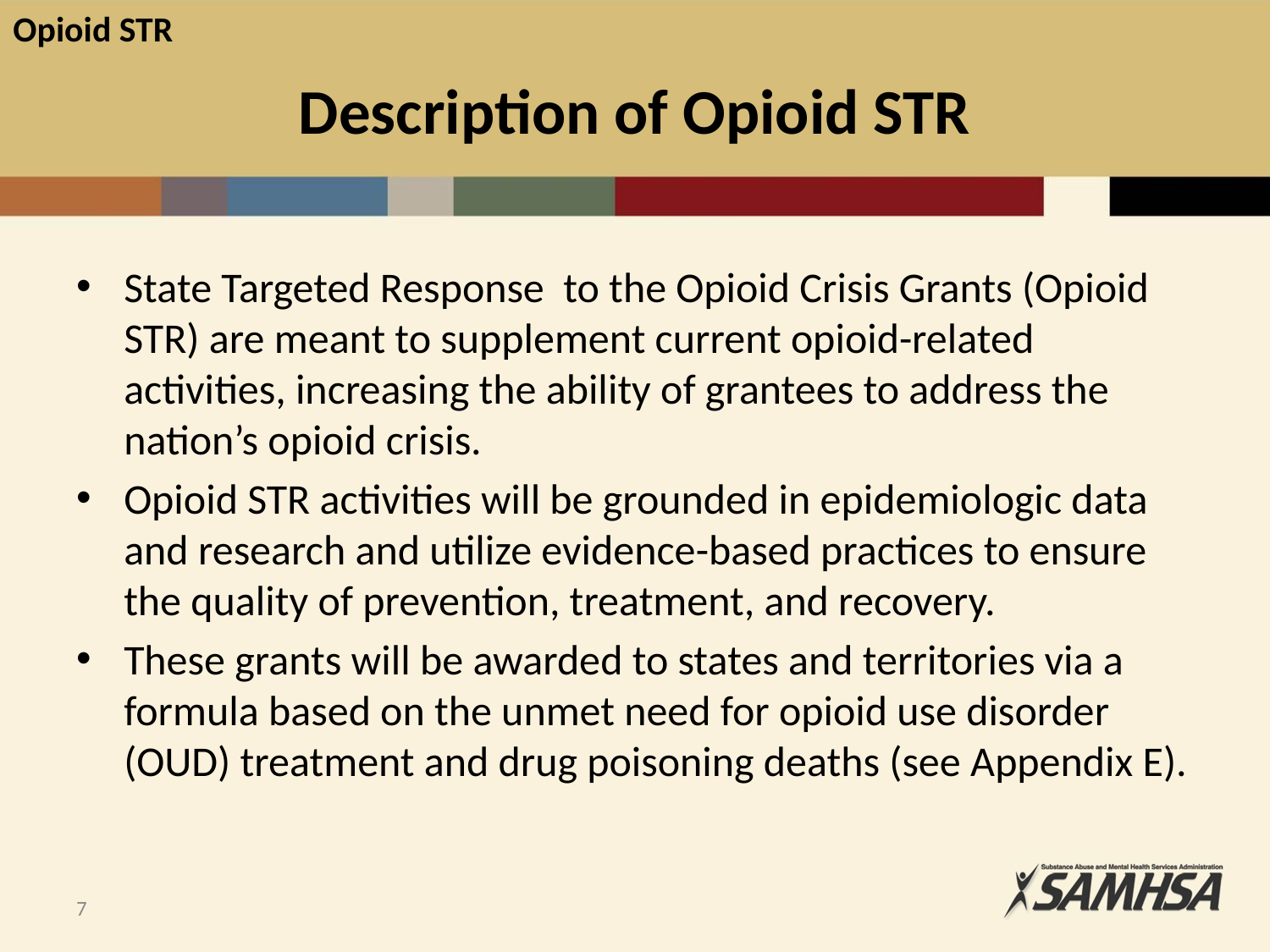

# Description of Opioid STR
State Targeted Response  to the Opioid Crisis Grants (Opioid STR) are meant to supplement current opioid-related activities, increasing the ability of grantees to address the nation’s opioid crisis.
Opioid STR activities will be grounded in epidemiologic data and research and utilize evidence-based practices to ensure the quality of prevention, treatment, and recovery.
These grants will be awarded to states and territories via a formula based on the unmet need for opioid use disorder (OUD) treatment and drug poisoning deaths (see Appendix E).
7